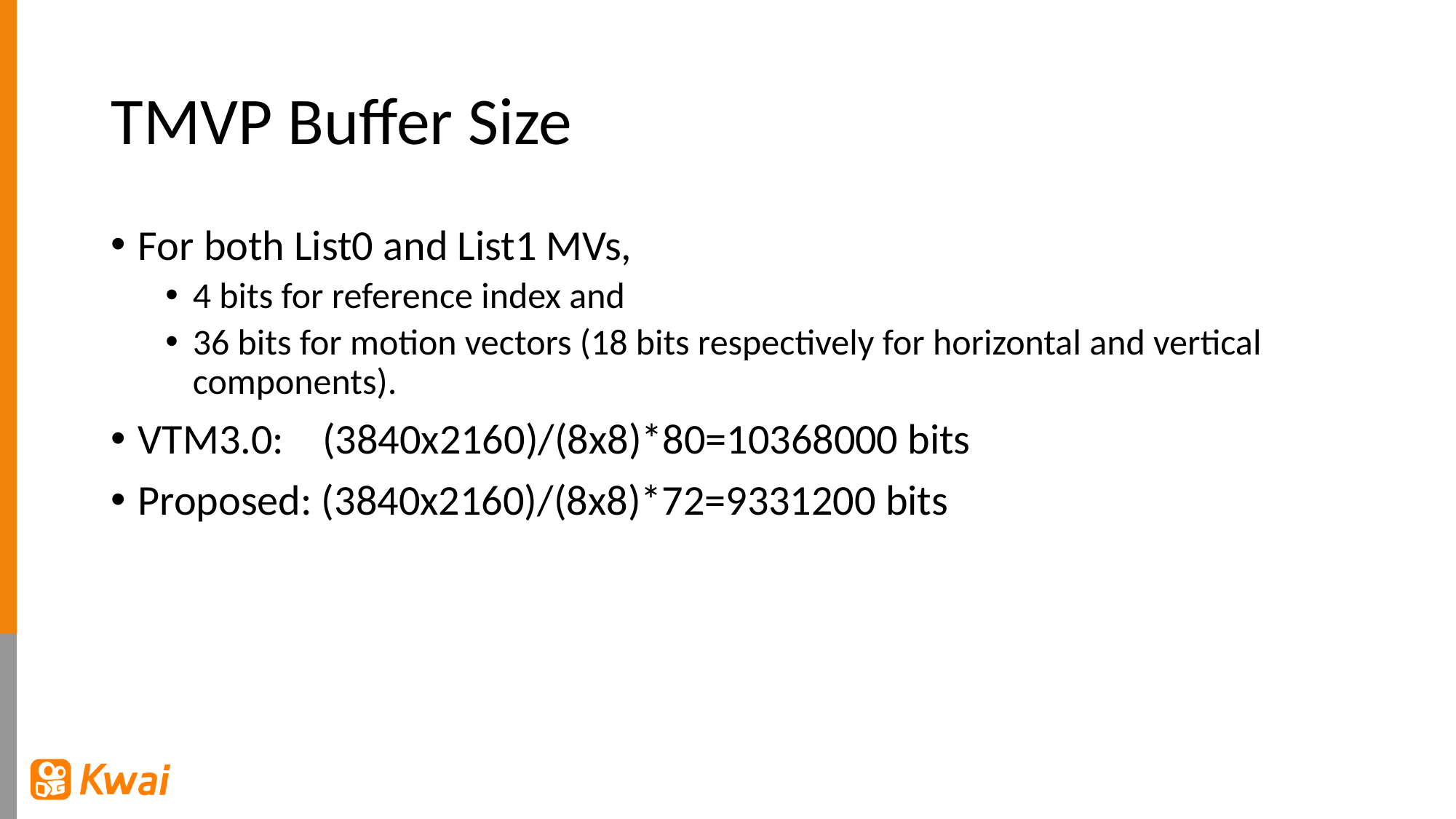

# TMVP Buffer Size
For both List0 and List1 MVs,
4 bits for reference index and
36 bits for motion vectors (18 bits respectively for horizontal and vertical components).
VTM3.0:    (3840x2160)/(8x8)*80=10368000 bits
Proposed: (3840x2160)/(8x8)*72=9331200 bits